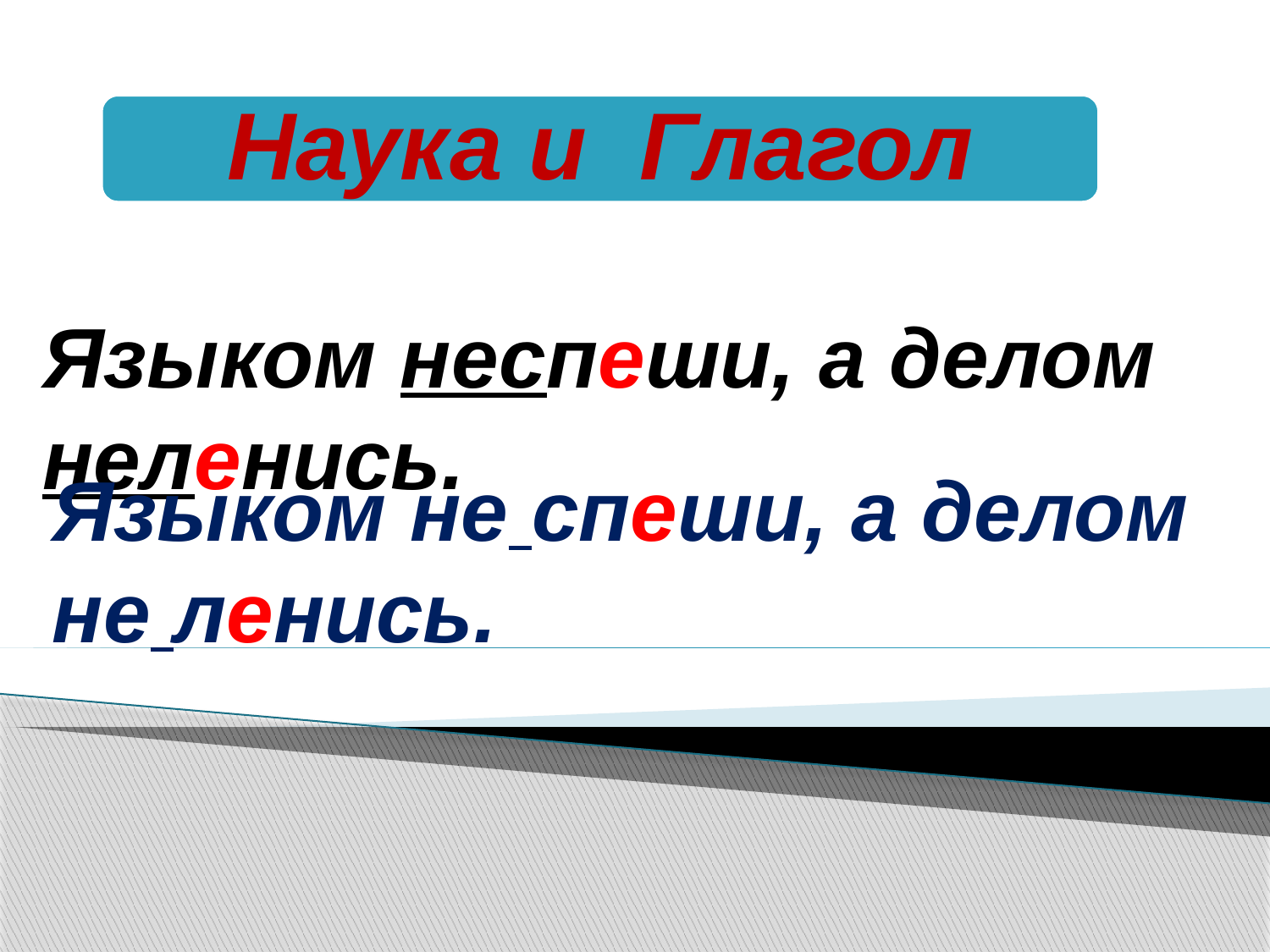

Наука и  Глагол

Языком неспеши, а делом неленись.

Языком не спеши, а делом не ленись.